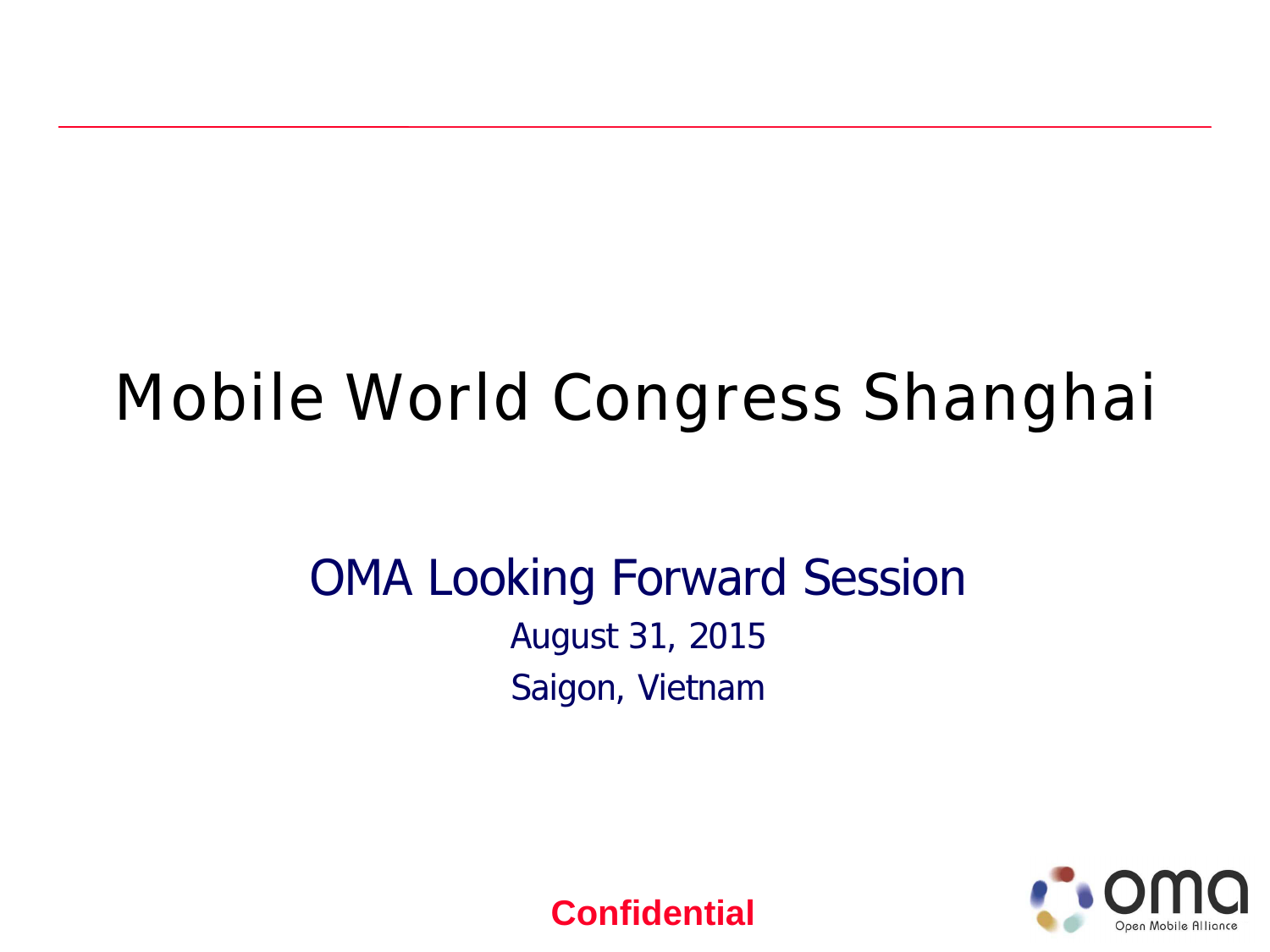

# Mobile World Congress Shanghai
OMA Looking Forward Session
August 31, 2015
Saigon, Vietnam